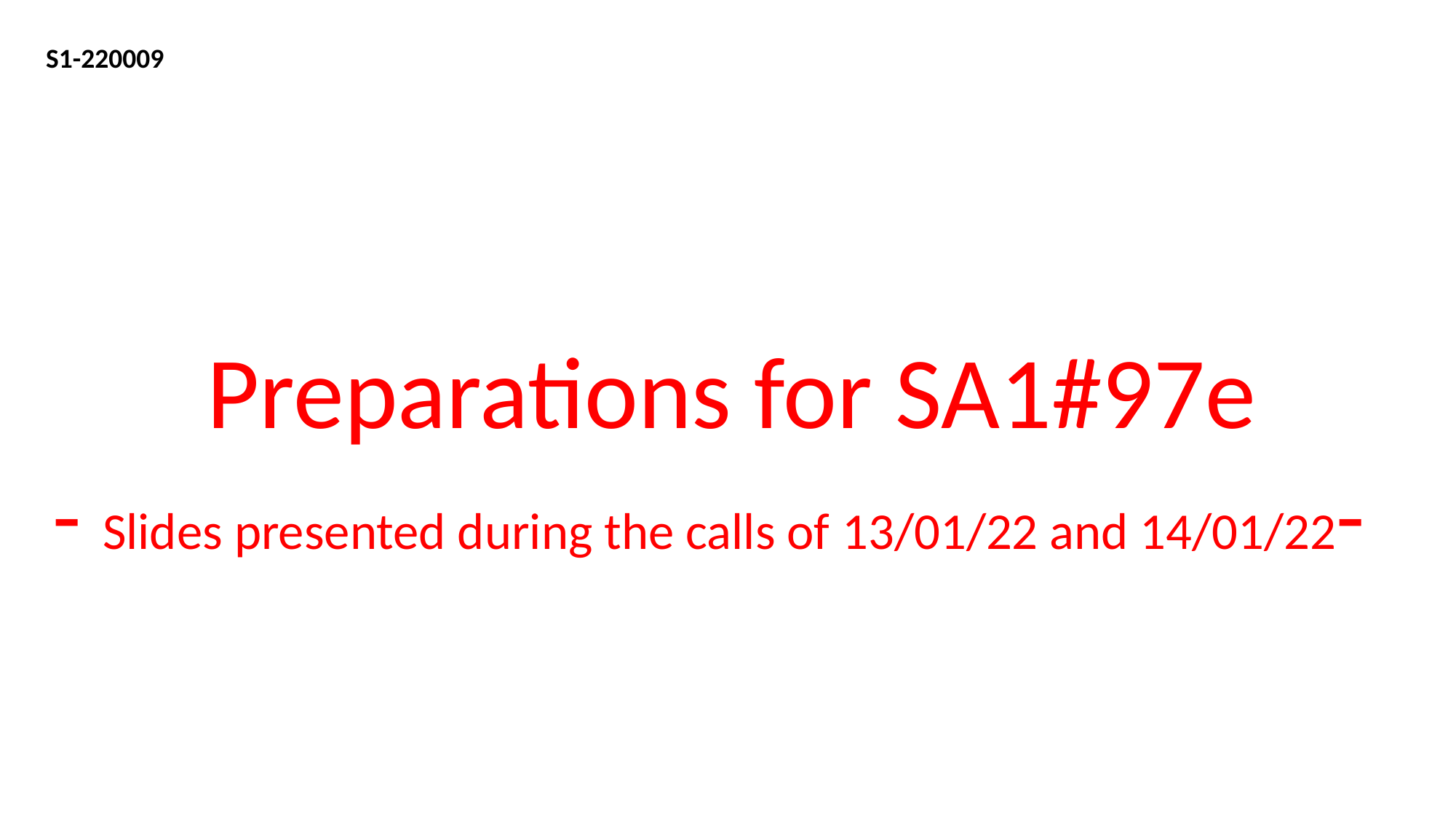

S1-220009
Preparations for SA1#97e
- Slides presented during the calls of 13/01/22 and 14/01/22-